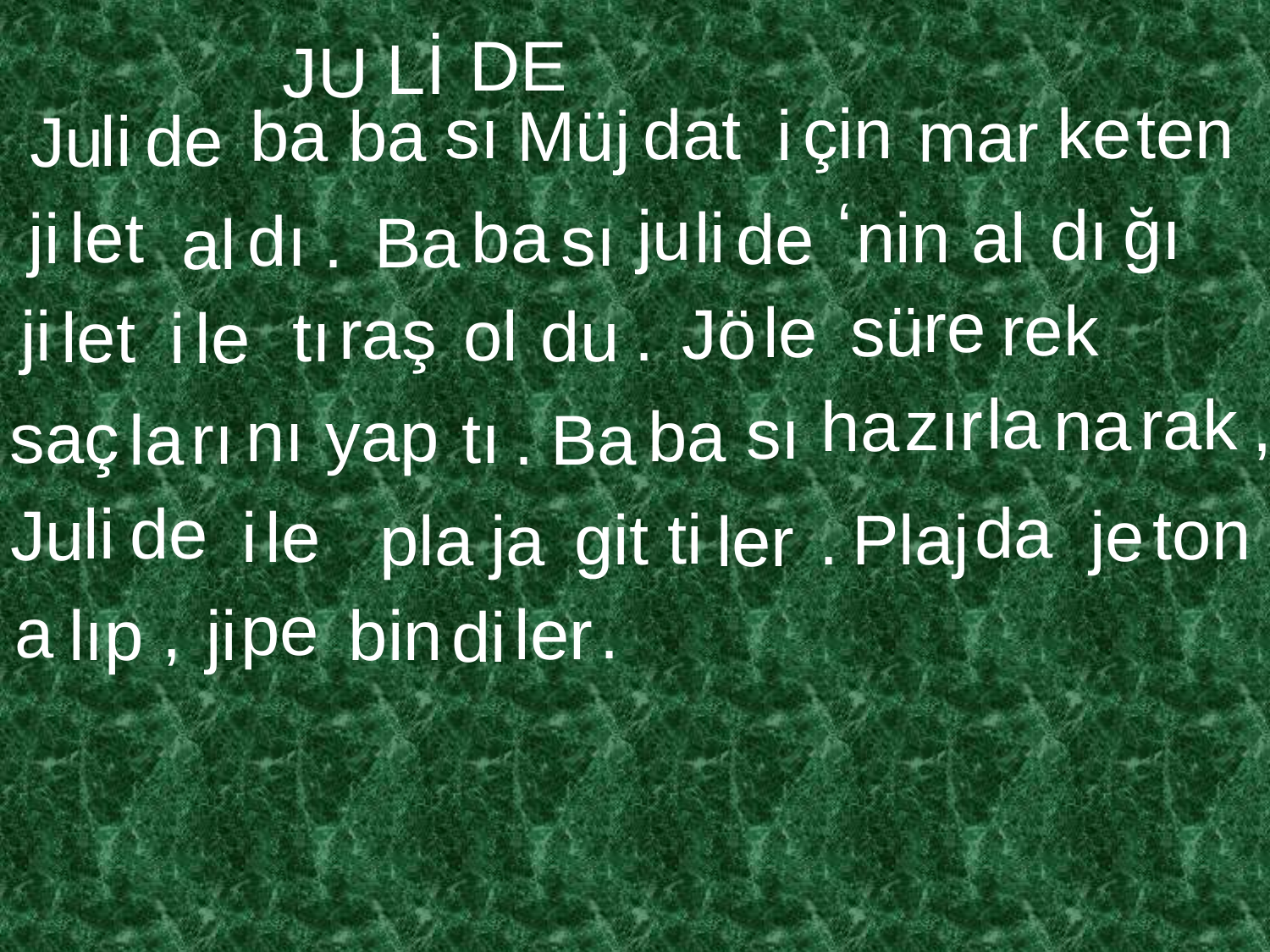

JU
DE
Lİ
sı
çin
ke
ten
dat
i
Müj
ba
ba
mar
li
de
Ju
‘
ğı
ju
dı
nin
let
ba
li
al
ji
de
sı
dı
.
Ba
al
re
rek
sü
le
raş
Jö
ji
ol
.
tı
du
let
i
le
la
rak
na
zır
ha
,
sı
nı
yap
ba
tı
saç
rı
la
.
Ba
da
de
li
ton
Ju
je
i
le
ti
git
.
Plaj
pla
ja
ler
pe
,
a
.
ler
lıp
ji
bin
di